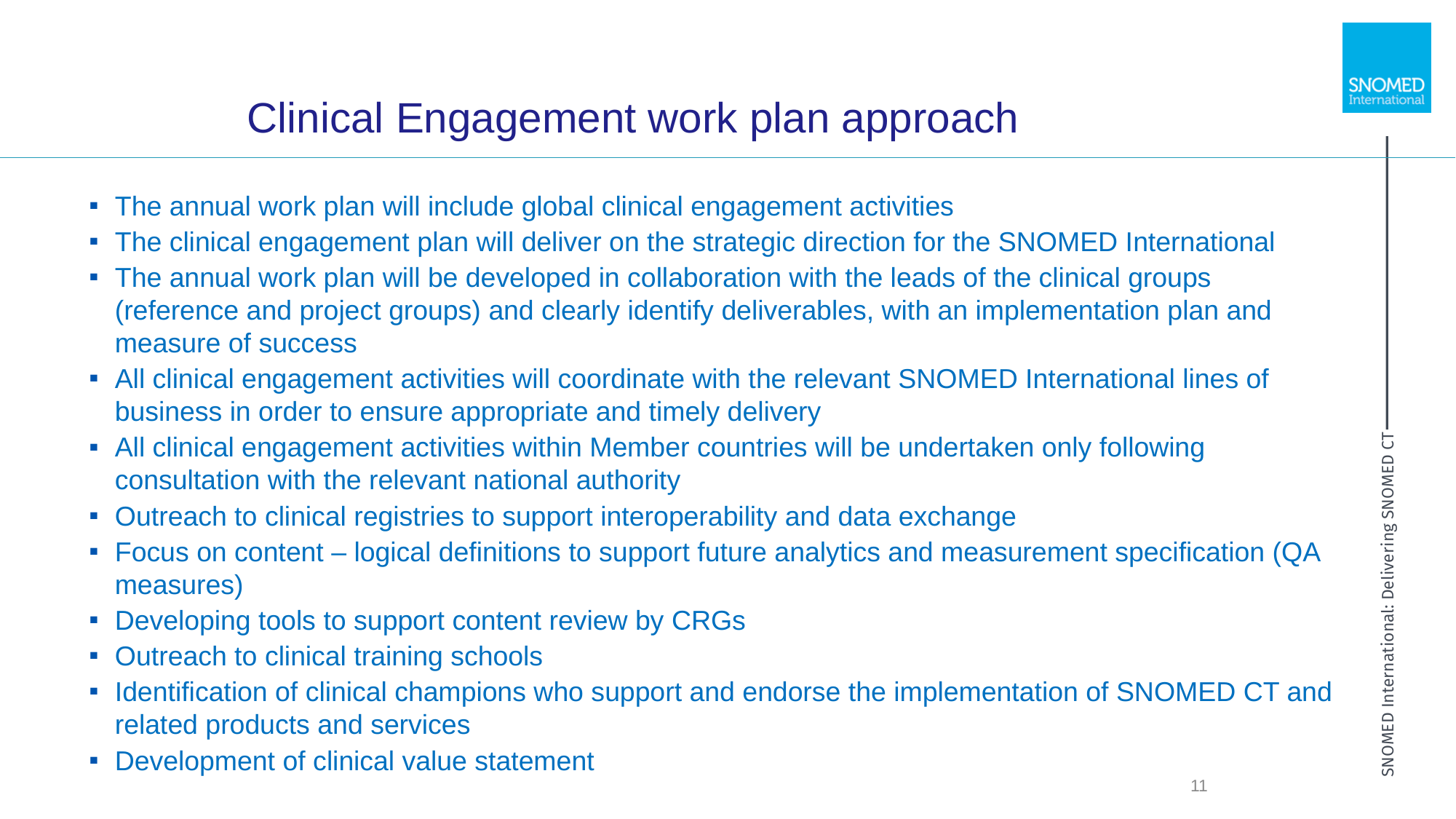

# Clinical Engagement work plan approach
The annual work plan will include global clinical engagement activities
The clinical engagement plan will deliver on the strategic direction for the SNOMED International
The annual work plan will be developed in collaboration with the leads of the clinical groups (reference and project groups) and clearly identify deliverables, with an implementation plan and measure of success
All clinical engagement activities will coordinate with the relevant SNOMED International lines of business in order to ensure appropriate and timely delivery
All clinical engagement activities within Member countries will be undertaken only following consultation with the relevant national authority
Outreach to clinical registries to support interoperability and data exchange
Focus on content – logical definitions to support future analytics and measurement specification (QA measures)
Developing tools to support content review by CRGs
Outreach to clinical training schools
Identification of clinical champions who support and endorse the implementation of SNOMED CT and related products and services
Development of clinical value statement

11